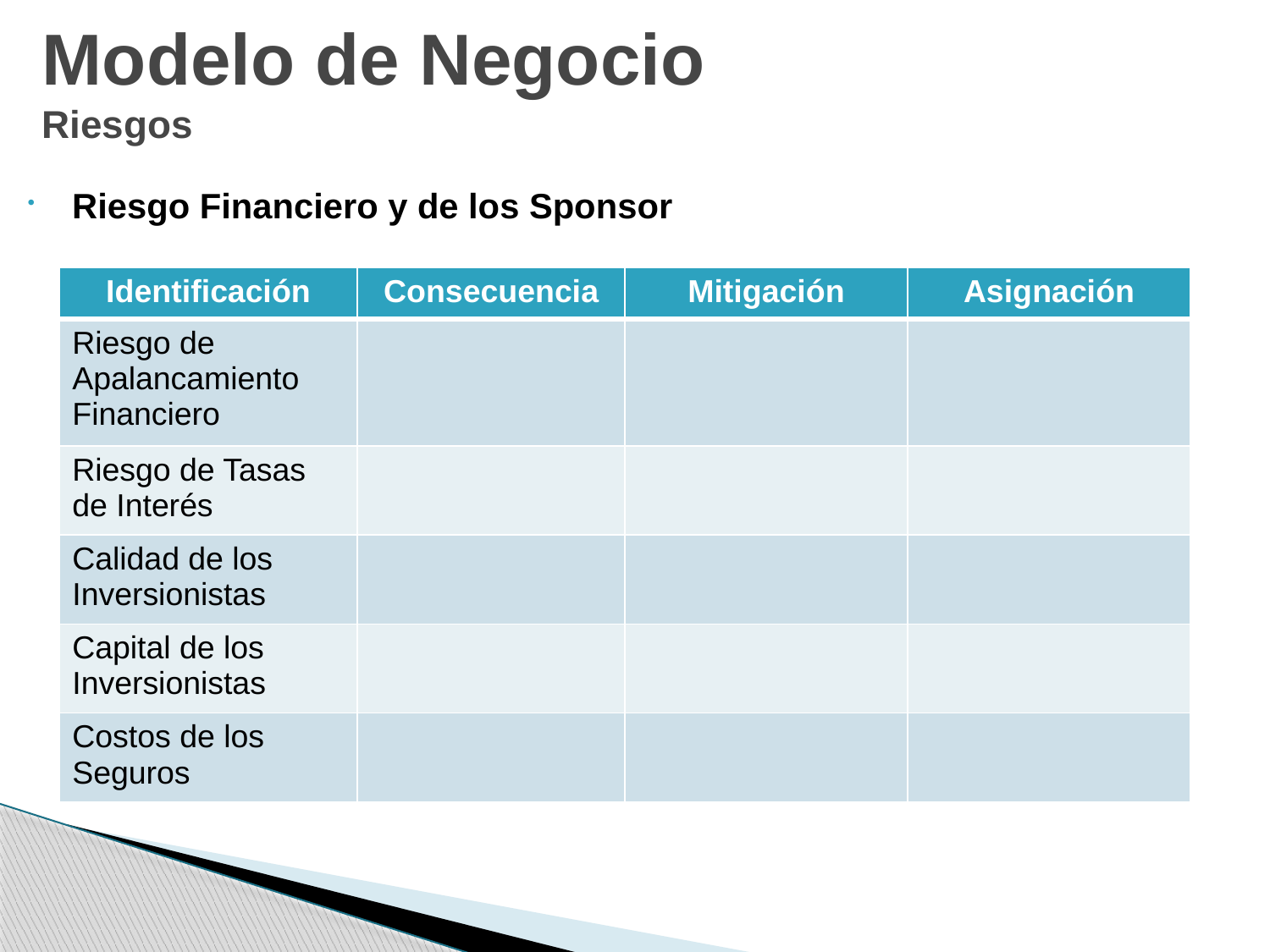

Modelo de Negocio
Riesgos
 Riesgo Financiero y de los Sponsor
| Identificación | Consecuencia | Mitigación | Asignación |
| --- | --- | --- | --- |
| Riesgo de Apalancamiento Financiero |  |  |  |
| Riesgo de Tasas de Interés |  |  |  |
| Calidad de los Inversionistas |  |  |  |
| Capital de los Inversionistas |  |  |  |
| Costos de los Seguros |  |  |  |